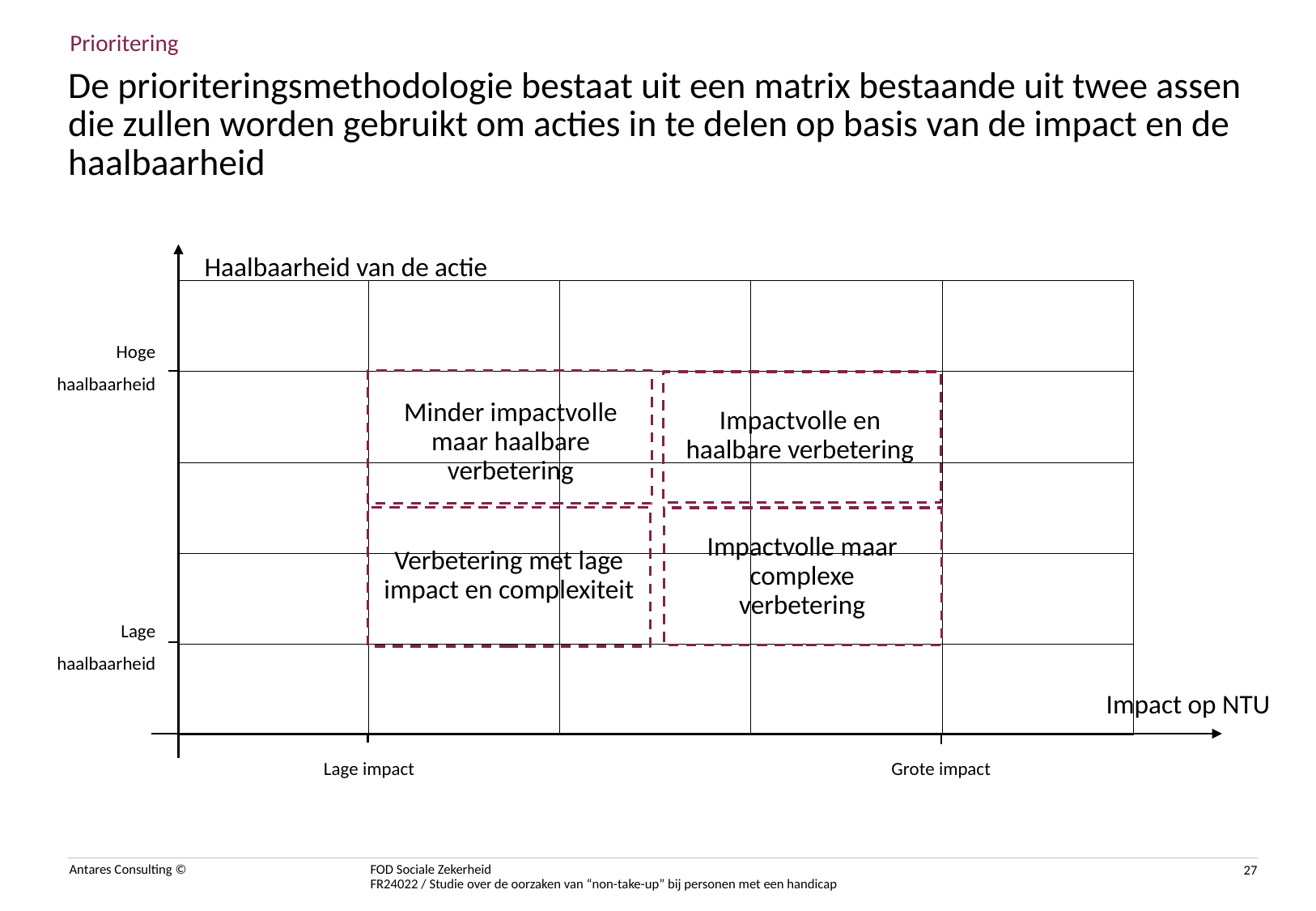

Prioritering
# De prioriteringsmethodologie bestaat uit een matrix bestaande uit twee assen die zullen worden gebruikt om acties in te delen op basis van de impact en de haalbaarheid
Haalbaarheid van de actie
|  |  |  |  |  |
| --- | --- | --- | --- | --- |
|  |  |  |  |  |
|  |  |  |  |  |
|  |  |  |  |  |
|  |  |  |  |  |
Hoge haalbaarheid

Minder impactvolle maar haalbare verbetering
Impactvolle en haalbare verbetering

Impactvolle maar complexe verbetering
Verbetering met lage impact en complexiteit
Lage haalbaarheid
Impact op NTU
Lage impact
Grote impact